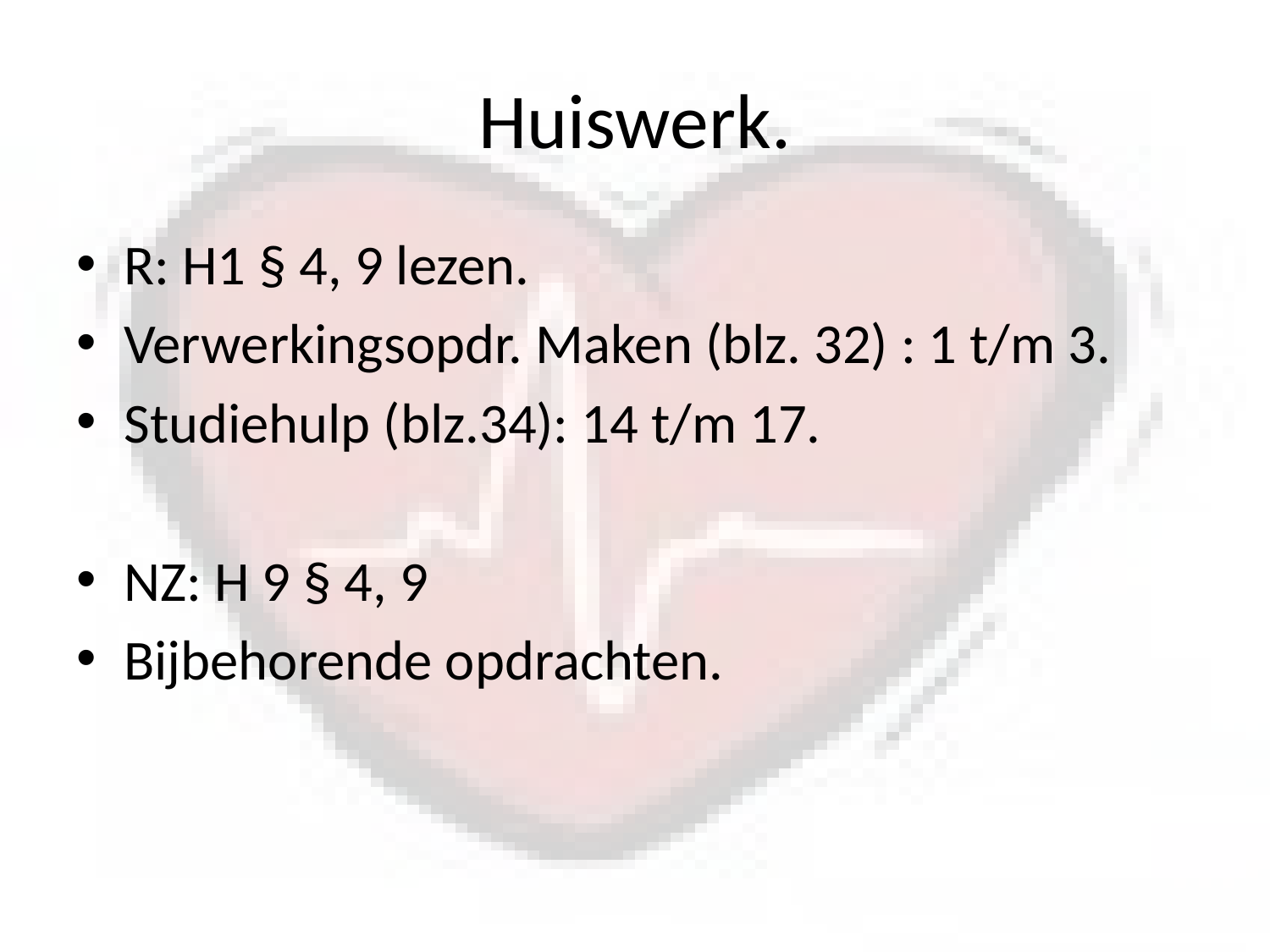

# Huiswerk.
R: H1 § 4, 9 lezen.
Verwerkingsopdr. Maken (blz. 32) : 1 t/m 3.
Studiehulp (blz.34): 14 t/m 17.

NZ: H 9 § 4, 9
Bijbehorende opdrachten.